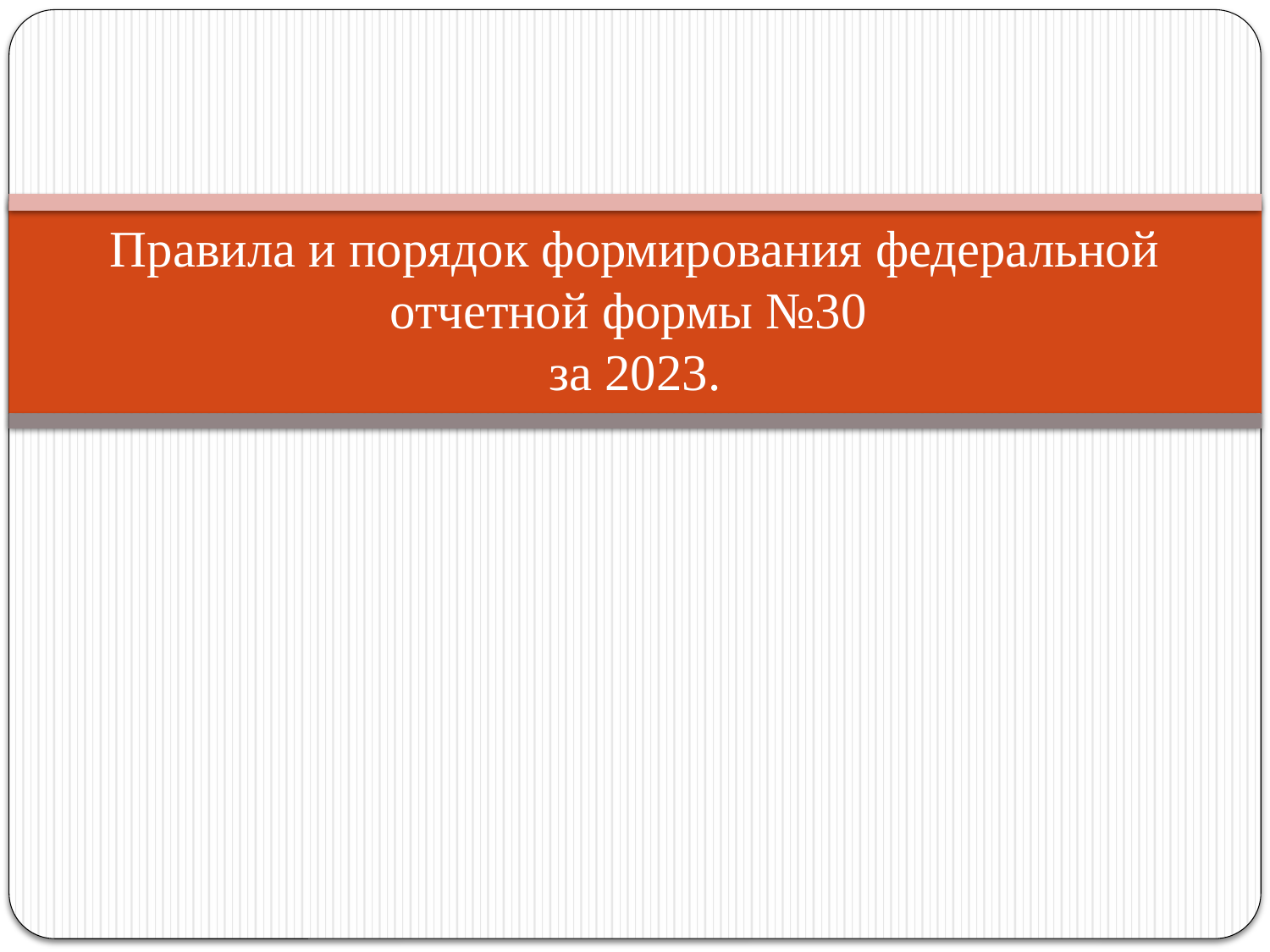

# Правила и порядок формирования федеральной отчетной формы №30 за 2023.